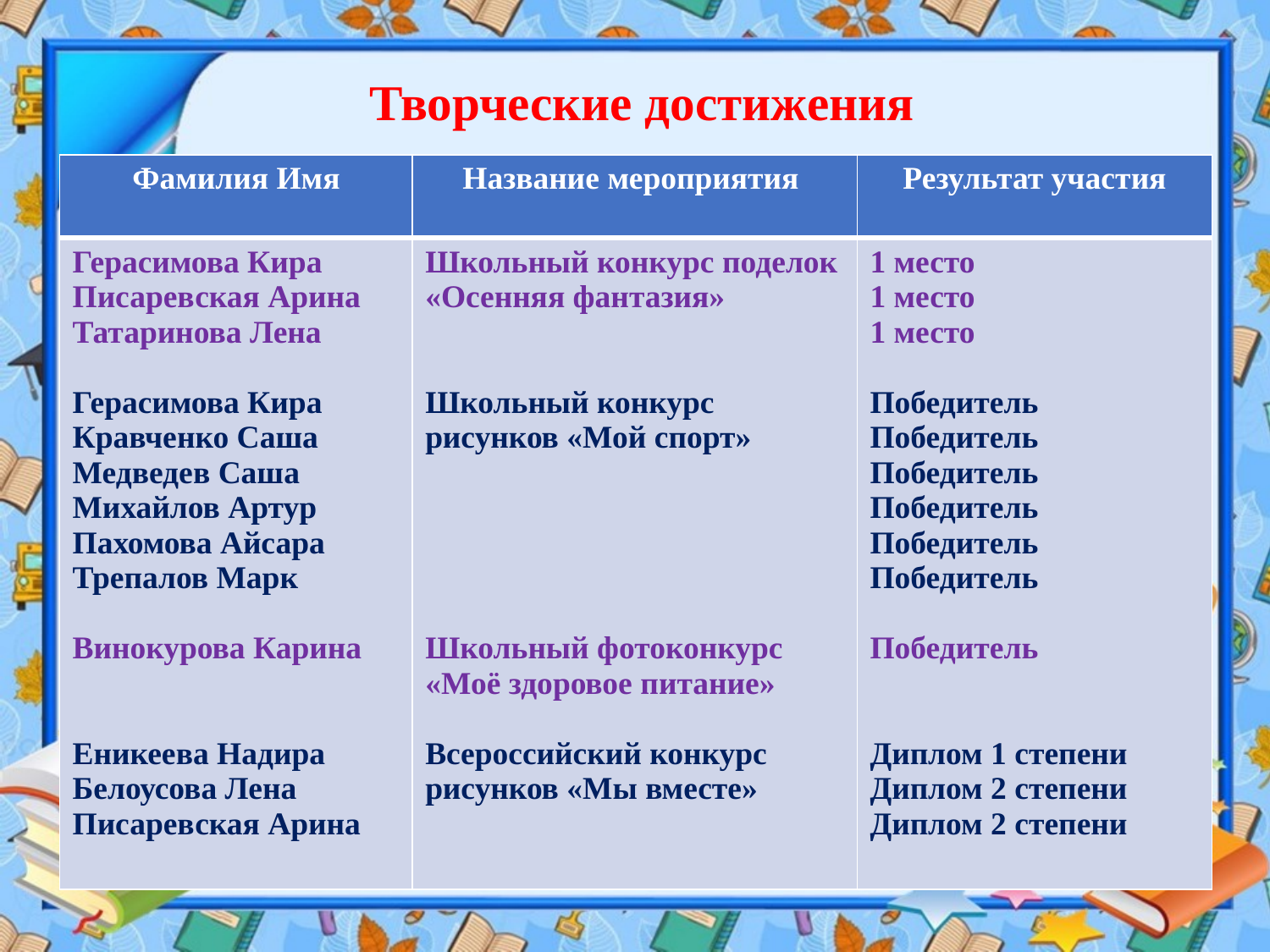

# Творческие достижения
| Фамилия Имя | Название мероприятия | Результат участия |
| --- | --- | --- |
| Герасимова Кира Писаревская Арина Татаринова Лена Герасимова Кира Кравченко Саша Медведев Саша Михайлов Артур Пахомова Айсара Трепалов Марк Винокурова Карина Еникеева Надира Белоусова Лена Писаревская Арина | Школьный конкурс поделок «Осенняя фантазия» Школьный конкурс рисунков «Мой спорт» Школьный фотоконкурс «Моё здоровое питание» Всероссийский конкурс рисунков «Мы вместе» | 1 место 1 место 1 место Победитель Победитель Победитель Победитель Победитель Победитель Победитель Диплом 1 степени Диплом 2 степени Диплом 2 степени |